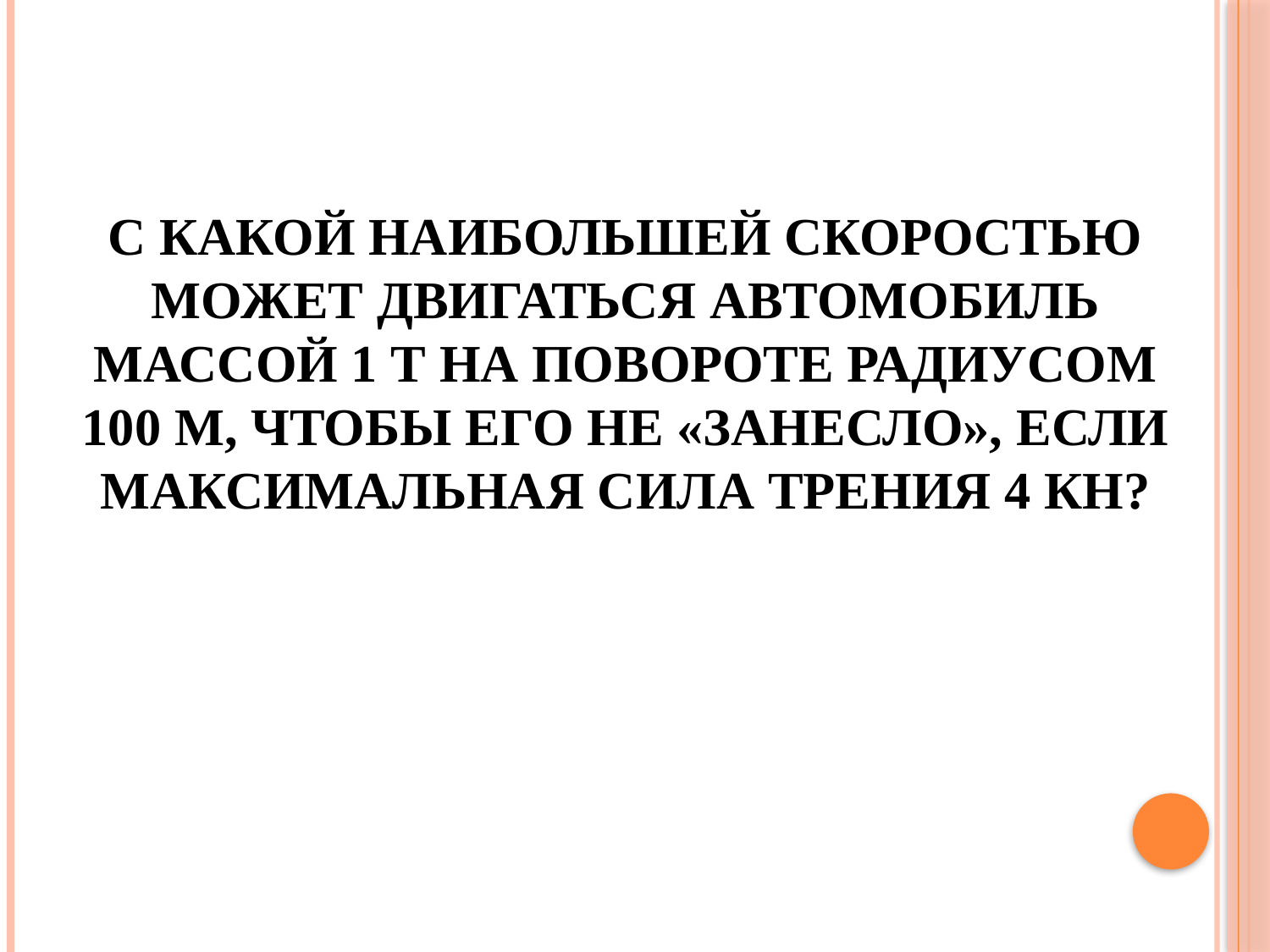

# С какой наибольшей скоростью может двигаться автомобиль массой 1 т на повороте радиусом 100 м, чтобы его не «занесло», если максимальная сила трения 4 кН?